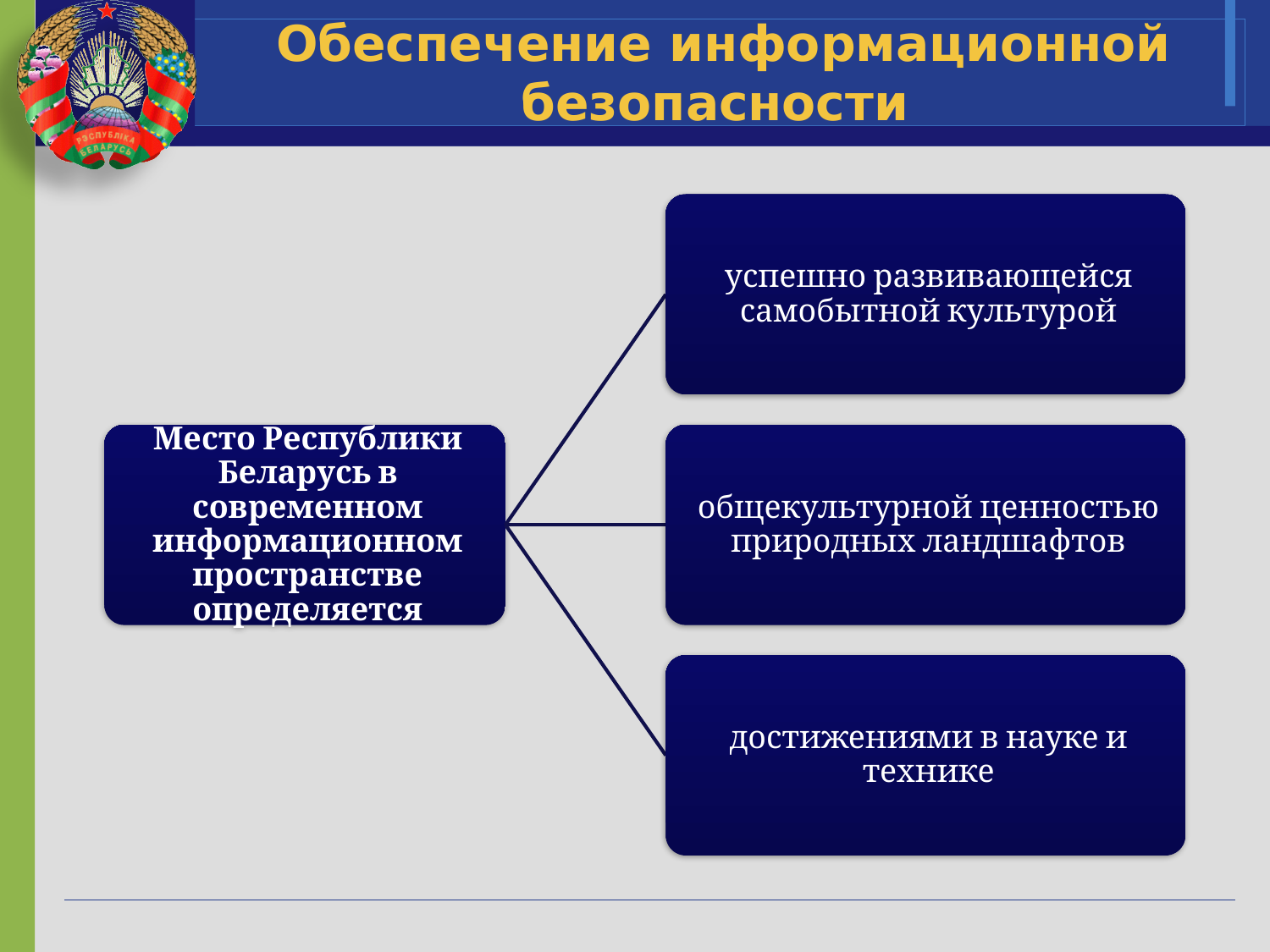

# Обеспечение информационной безопасности
Место Республики Беларусь в современном информационном пространстве определяется

успешно развивающейся самобытной культурой

общекультурной ценностью природных ландшафтов

достижениями в науке и технике